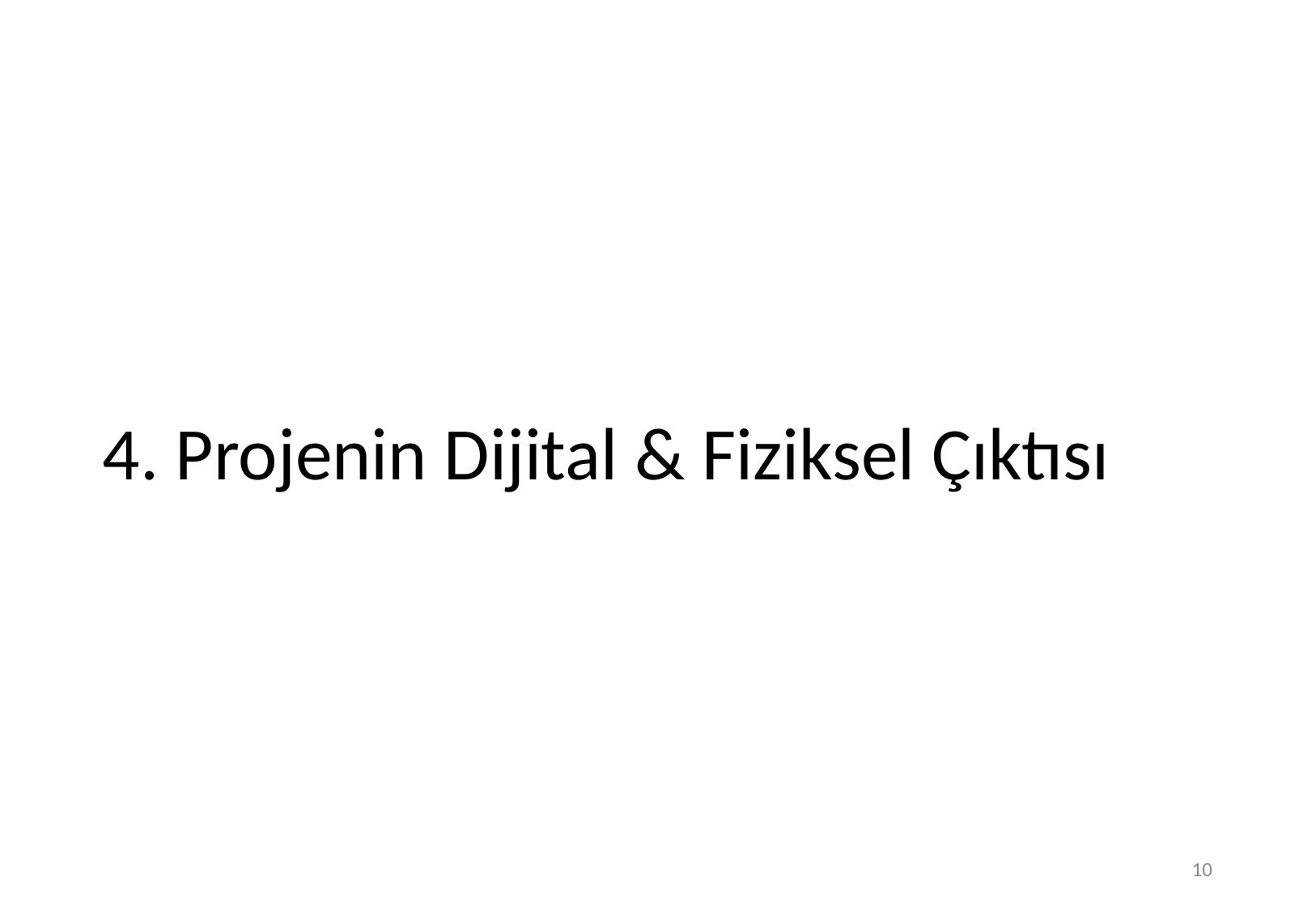

# 4. Projenin Dijital & Fiziksel Çıktısı
10